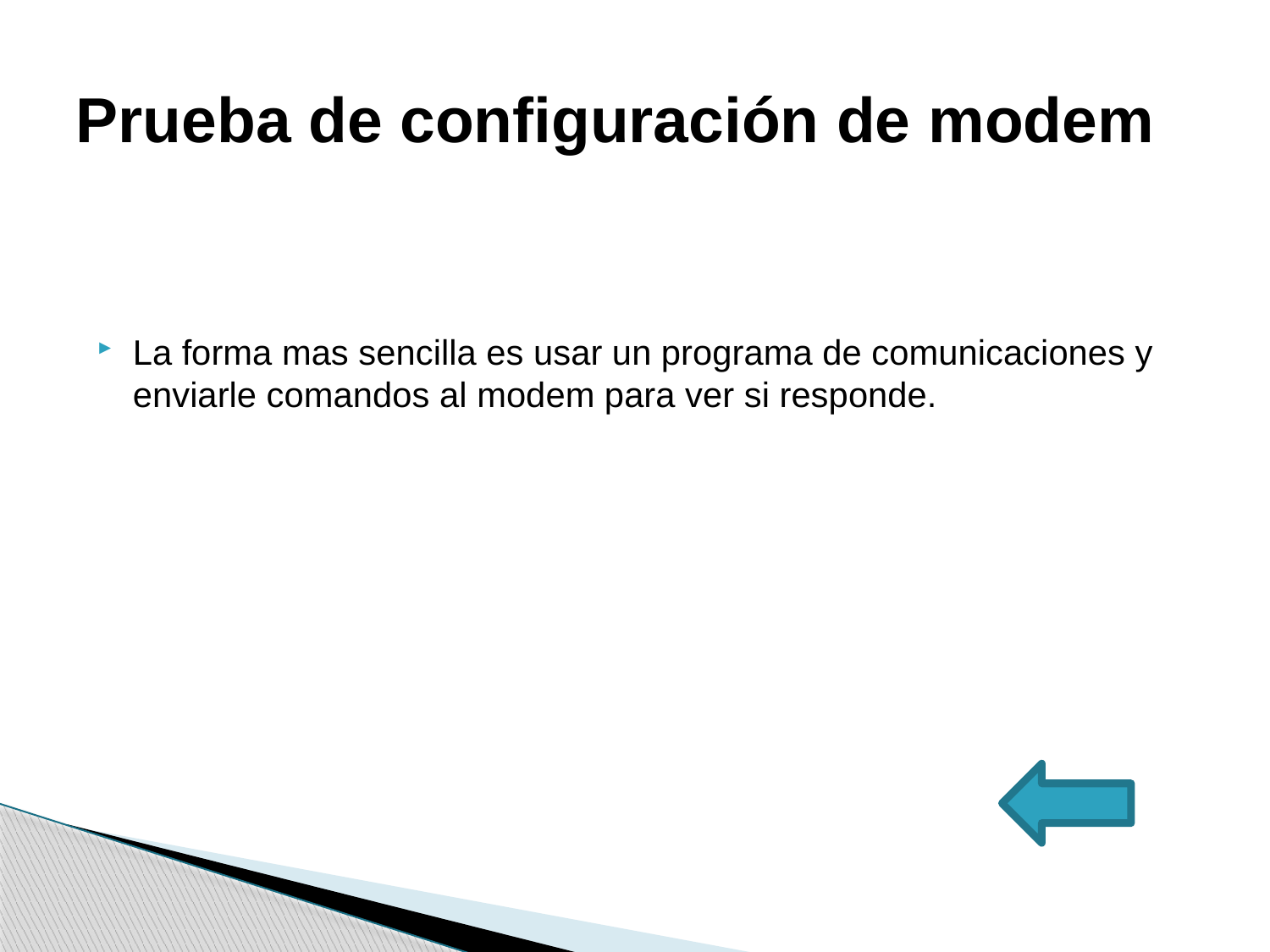

# Prueba de configuración de modem
La forma mas sencilla es usar un programa de comunicaciones y enviarle comandos al modem para ver si responde.